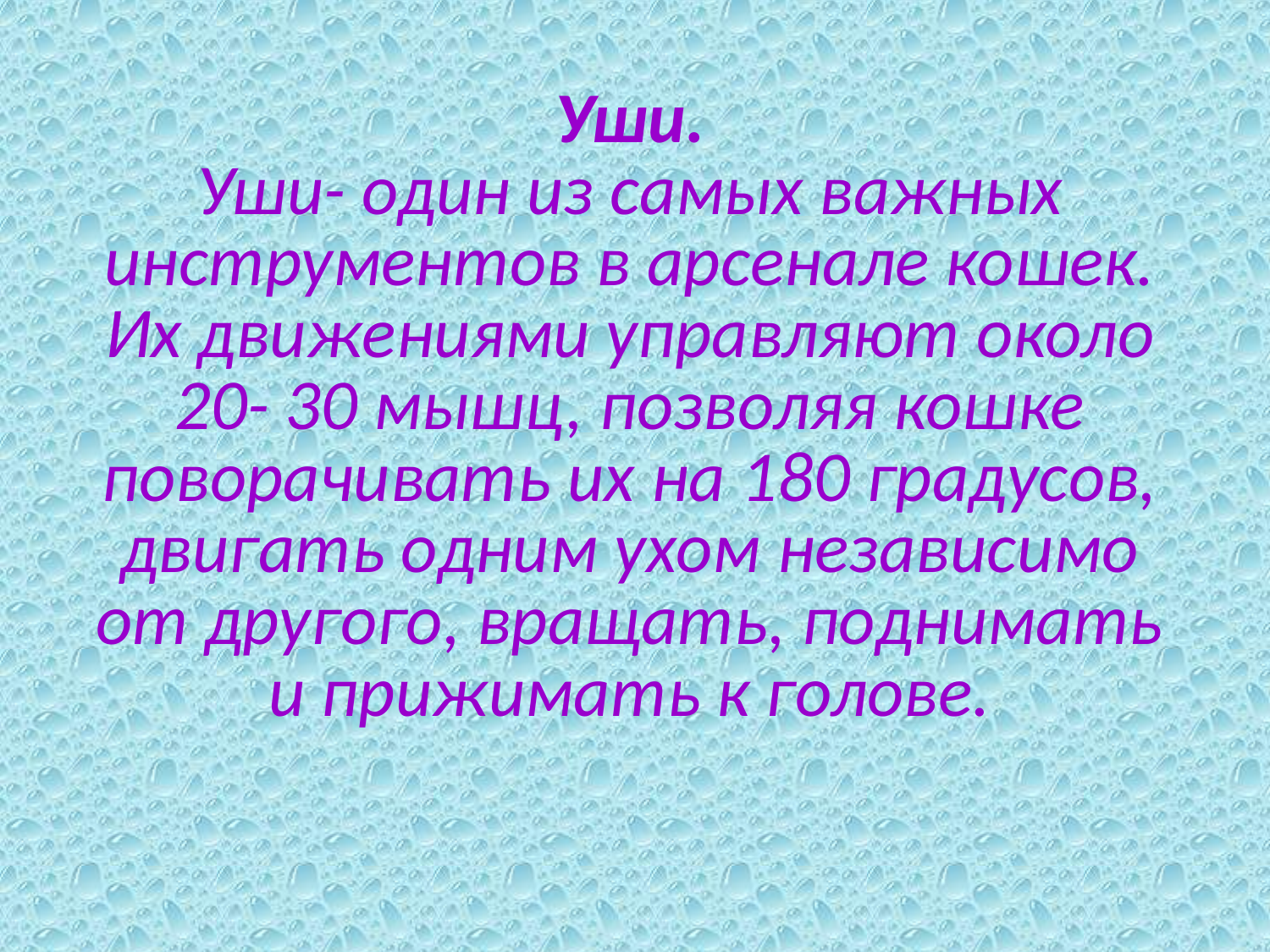

# Уши. Уши- один из самых важных инструментов в арсенале кошек. Их движениями управляют около 20- 30 мышц, позволяя кошке поворачивать их на 180 градусов, двигать одним ухом независимо от другого, вращать, поднимать и прижимать к голове.